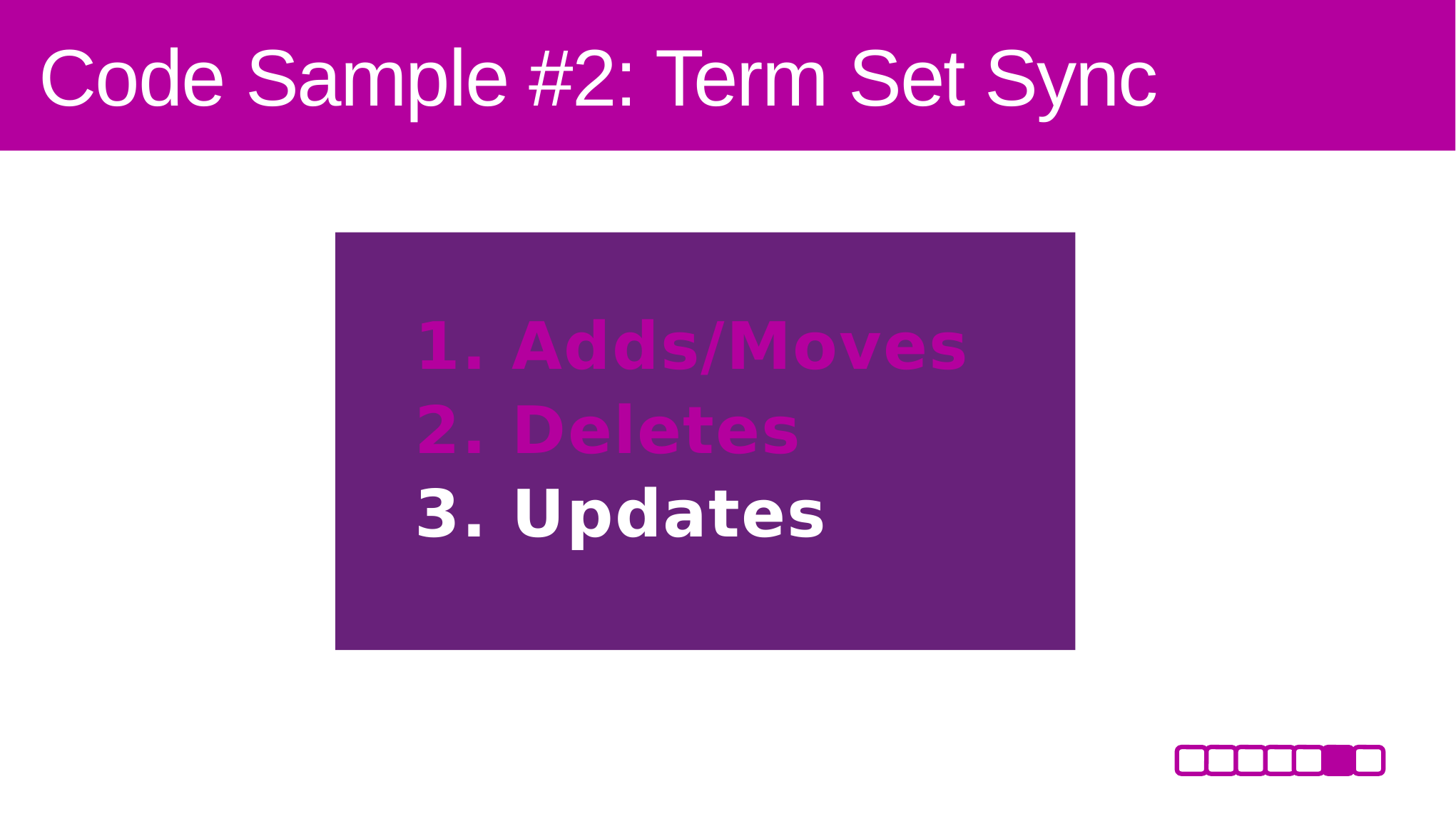

Code Sample #2: Term Set Sync

1. Adds/Moves
2. Deletes
3. Updates